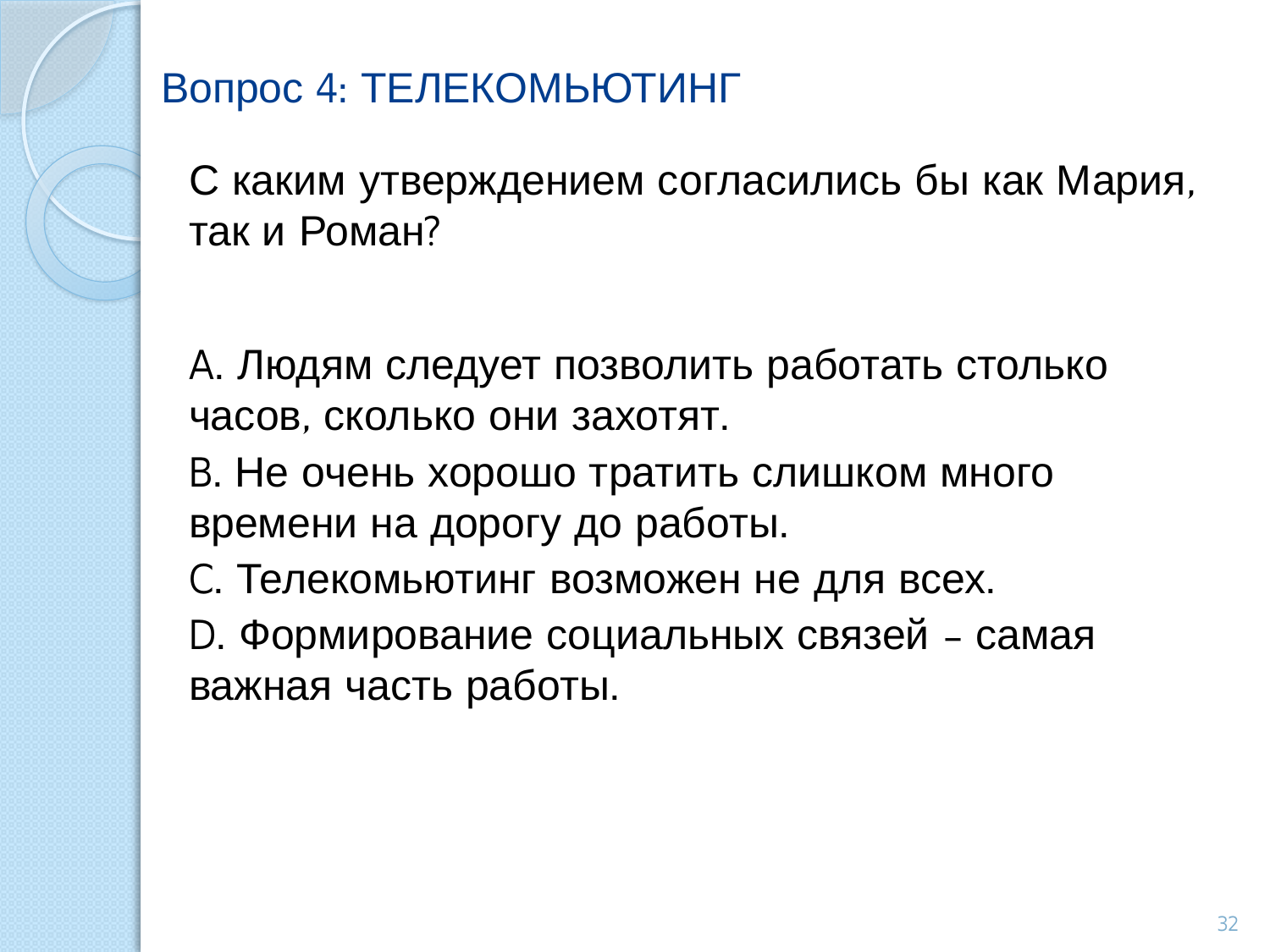

# Вопрос 4: ТЕЛЕКОМЬЮТИНГ
С каким утверждением согласились бы как Мария, так и Роман?

A. Людям следует позволить работать столько часов, сколько они захотят.
B. Не очень хорошо тратить слишком много времени на дорогу до работы.
C. Телекомьютинг возможен не для всех.
D. Формирование социальных связей – самая важная часть работы.

32